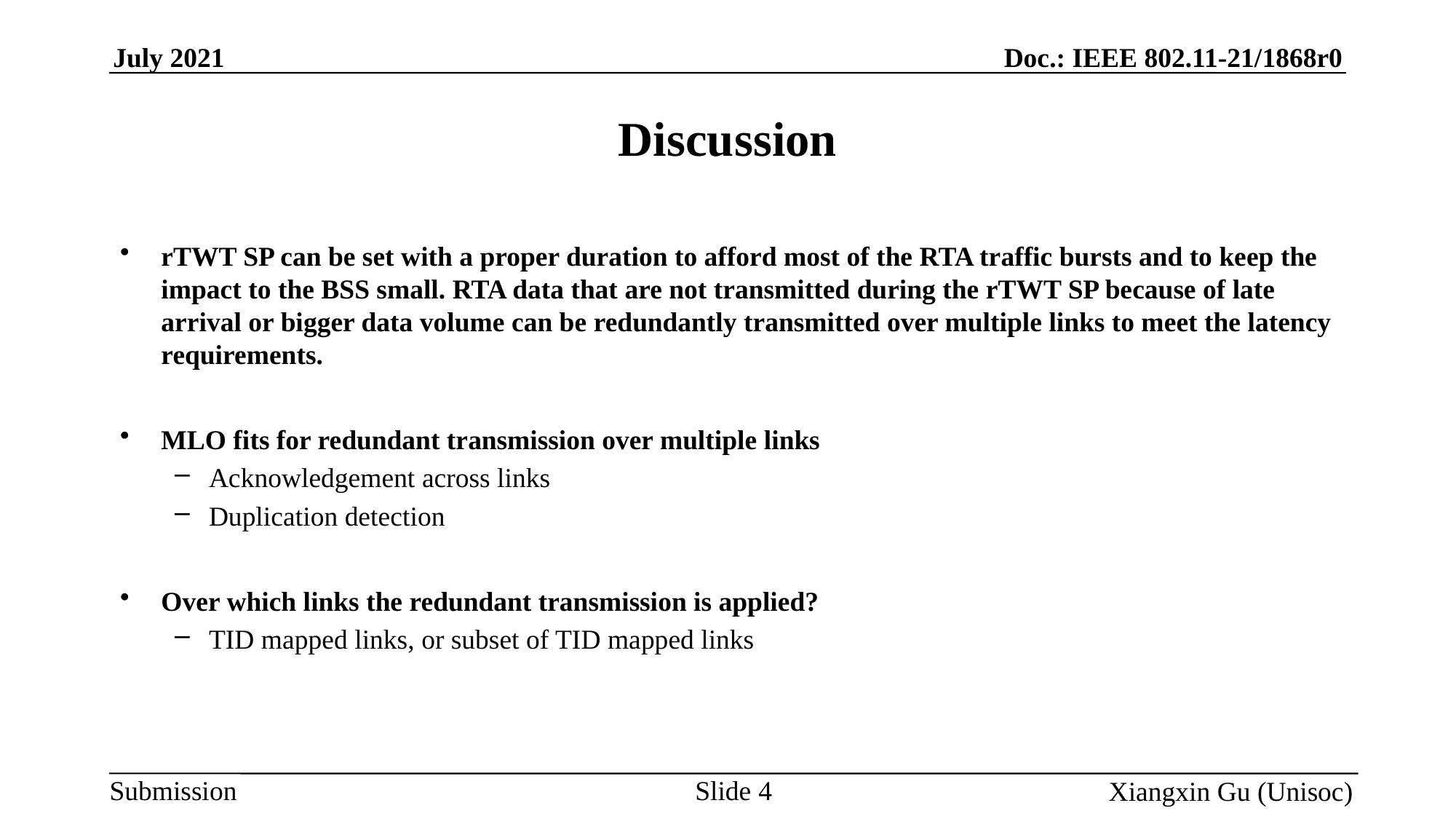

# Discussion
rTWT SP can be set with a proper duration to afford most of the RTA traffic bursts and to keep the impact to the BSS small. RTA data that are not transmitted during the rTWT SP because of late arrival or bigger data volume can be redundantly transmitted over multiple links to meet the latency requirements.

MLO fits for redundant transmission over multiple links
Acknowledgement across links
Duplication detection

Over which links the redundant transmission is applied?
TID mapped links, or subset of TID mapped links
Slide 4
Xiangxin Gu (Unisoc)